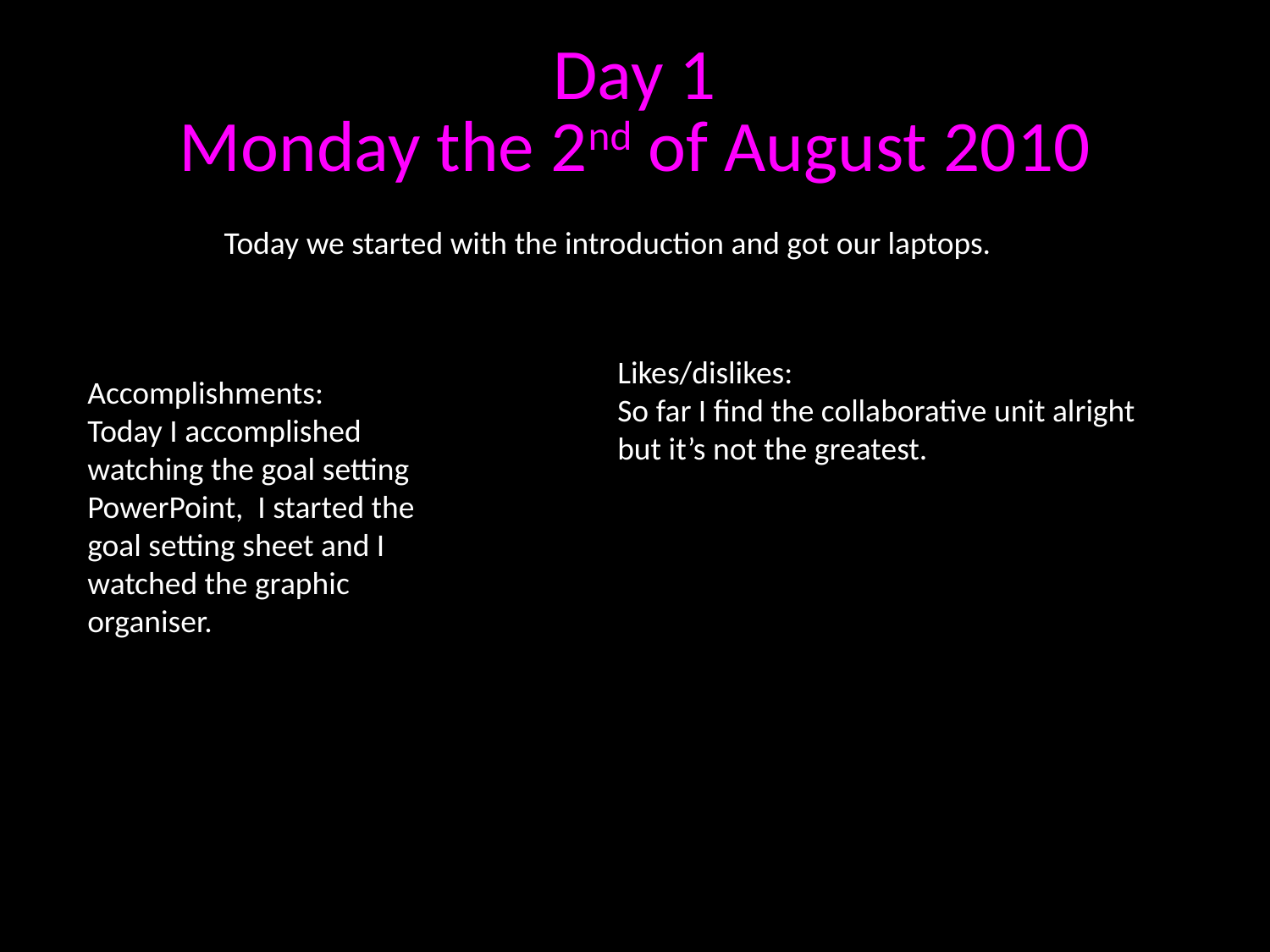

# Day 1 Monday the 2nd of August 2010
Today we started with the introduction and got our laptops.
Likes/dislikes:
So far I find the collaborative unit alright but it’s not the greatest.
Accomplishments:
Today I accomplished watching the goal setting PowerPoint,  I started the goal setting sheet and I watched the graphic organiser.